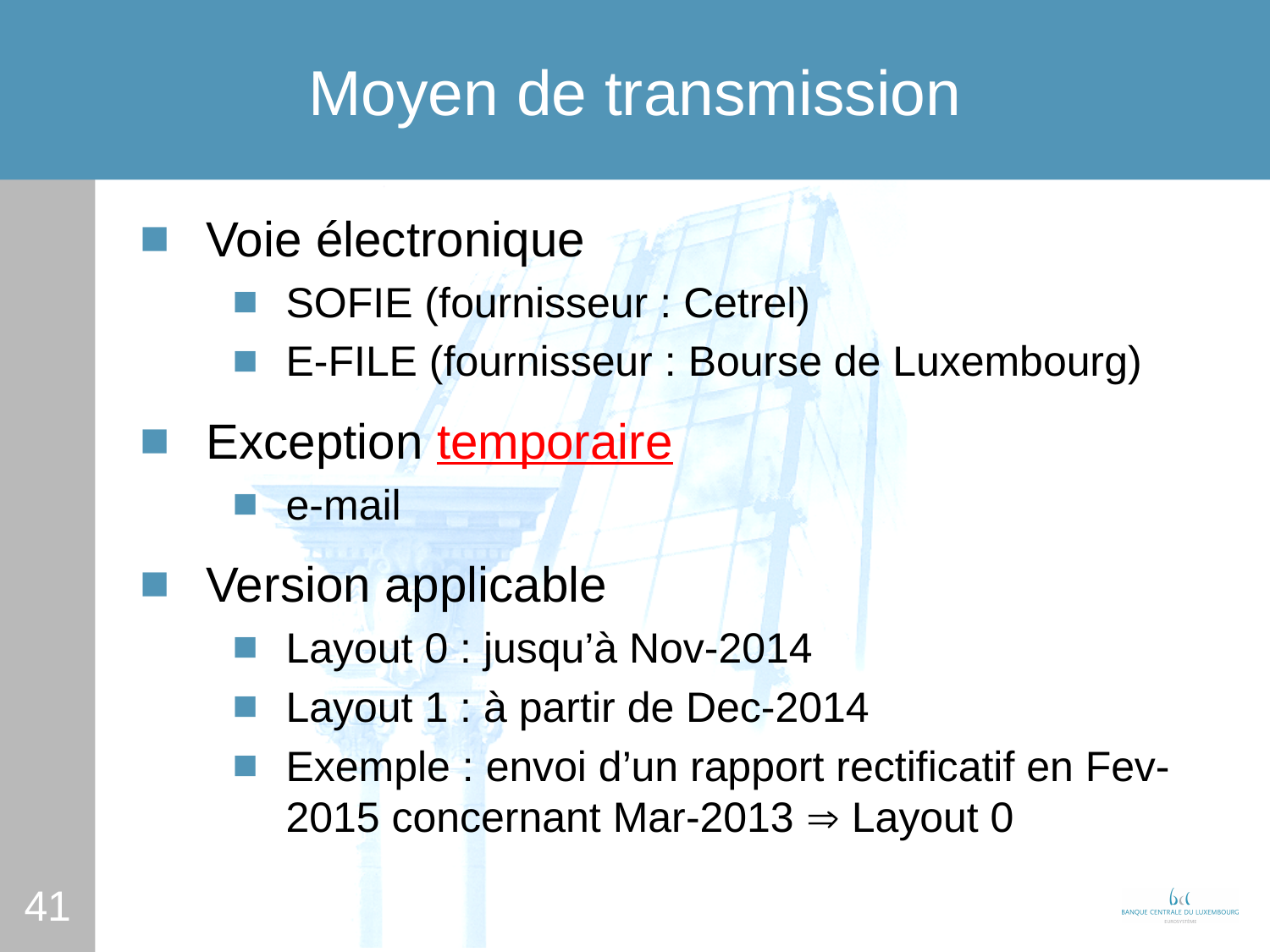

# Moyen de transmission
Voie électronique
SOFIE (fournisseur : Cetrel)
E-FILE (fournisseur : Bourse de Luxembourg)
Exception temporaire
e-mail
Version applicable
Layout 0 : jusqu’à Nov-2014
Layout 1 : à partir de Dec-2014
Exemple : envoi d’un rapport rectificatif en Fev-2015 concernant Mar-2013 ⇒ Layout 0

41